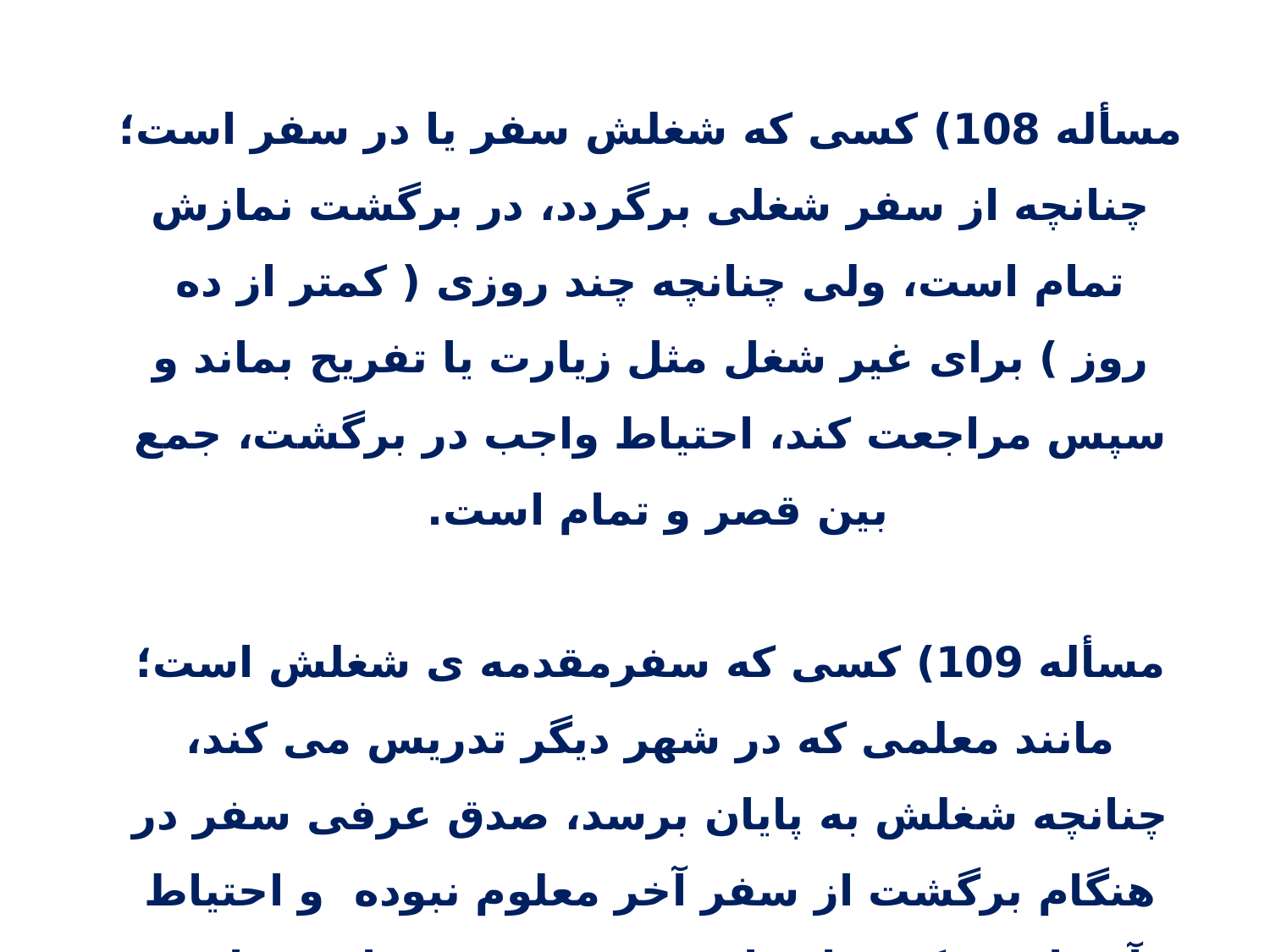

مسأله 108) کسی که شغلش سفر یا در سفر است؛ چنانچه از سفر شغلی برگردد، در برگشت نمازش تمام است، ولی چنانچه چند روزی ( کمتر از ده روز ) برای غیر شغل مثل زیارت یا تفریح بماند و سپس مراجعت کند، احتیاط واجب در برگشت، جمع بین قصر و تمام است.

مسأله 109) کسی که سفرمقدمه ی شغلش است؛ مانند معلمی که در شهر دیگر تدریس می کند، چنانچه شغلش به پایان برسد، صدق عرفی سفر در هنگام برگشت از سفر آخر معلوم نبوده  و احتیاط آن  است که نماز را هم قصر و هم تمام بخواند.